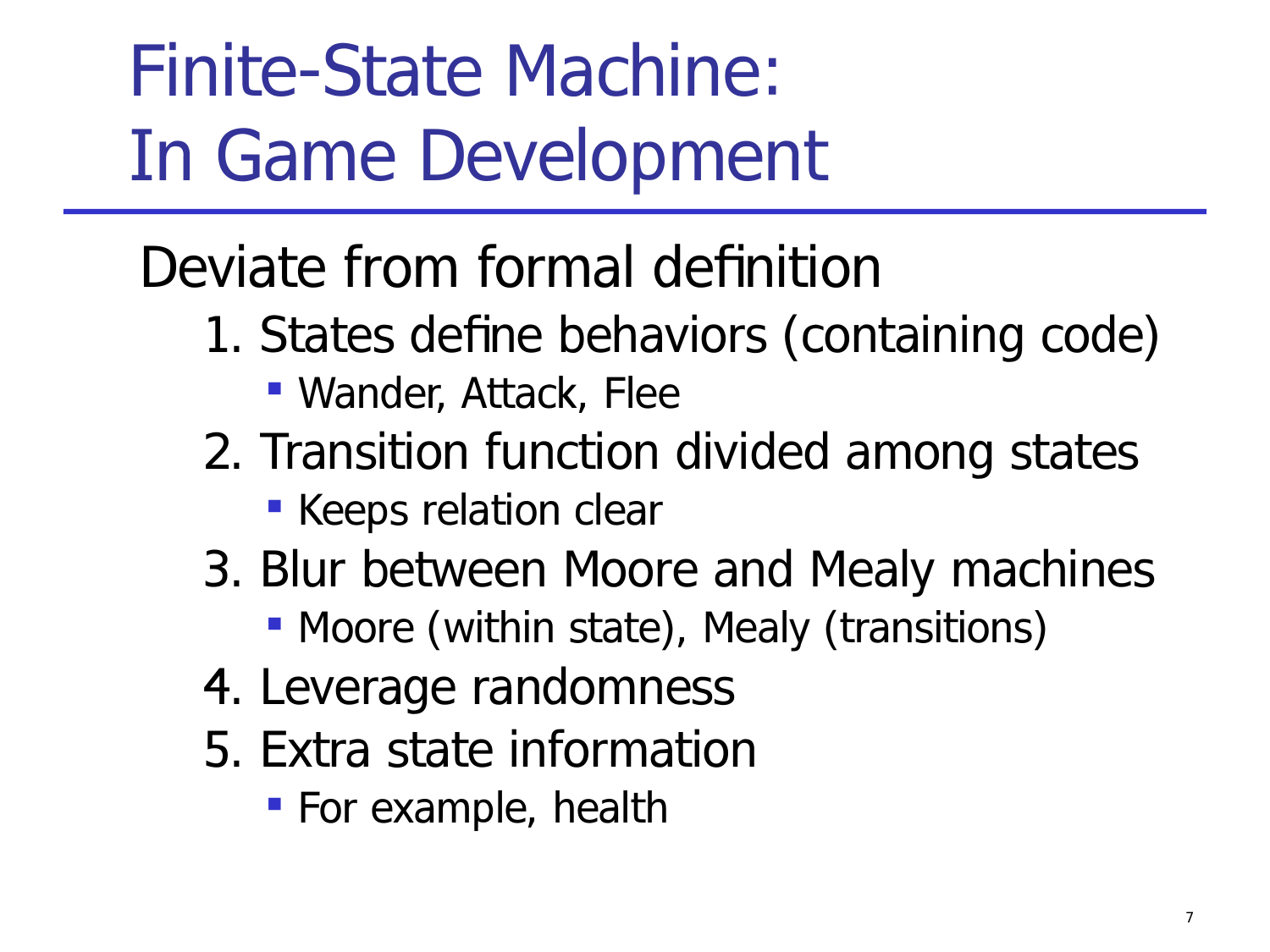

# Finite-State Machine: In Game Development
Deviate from formal definition
1. States define behaviors (containing code)
Wander, Attack, Flee
2. Transition function divided among states
Keeps relation clear
3. Blur between Moore and Mealy machines
Moore (within state), Mealy (transitions)
4. Leverage randomness
5. Extra state information
For example, health

7